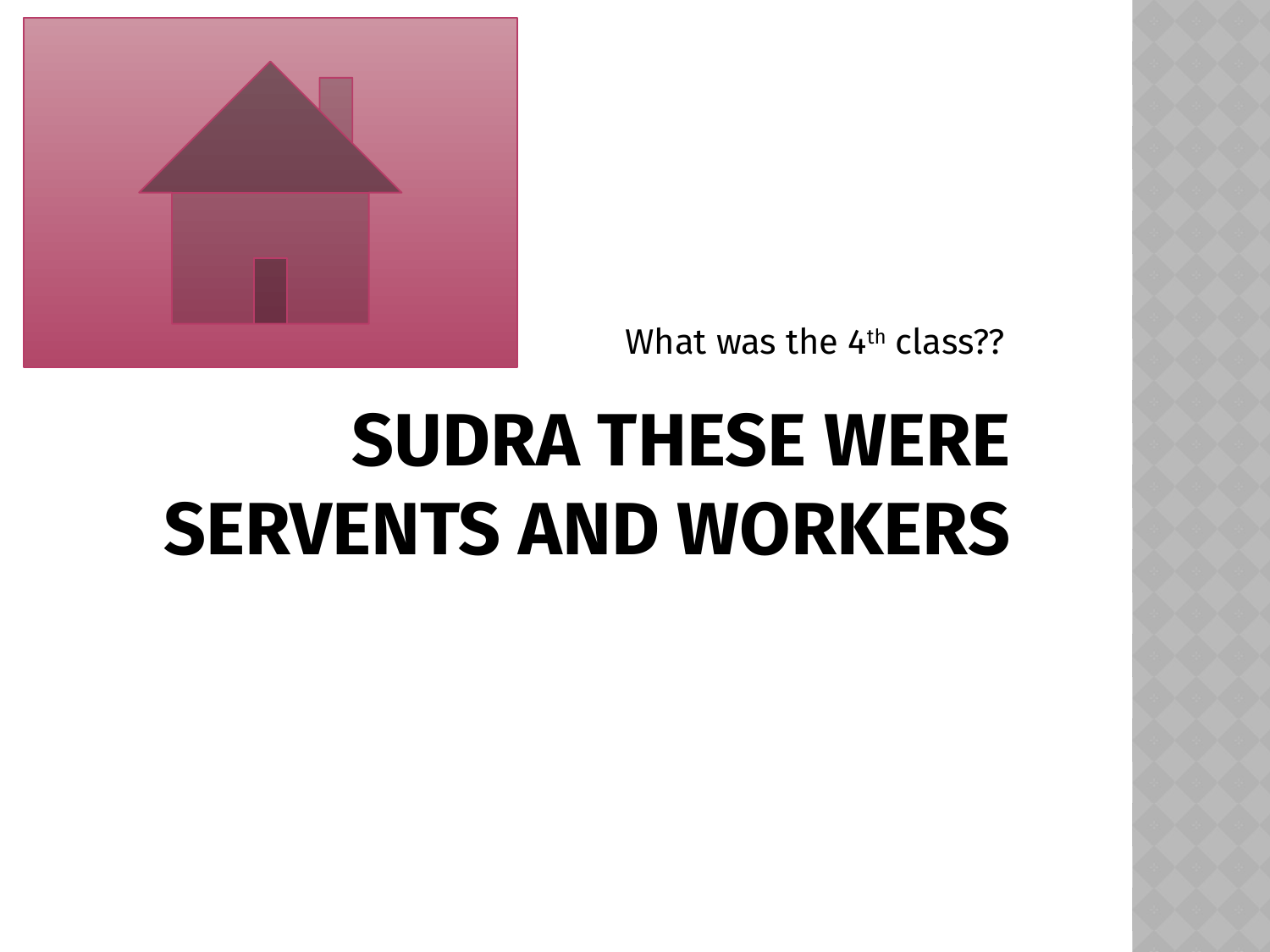

What was the 4th class??
# Sudra these were servents and workers